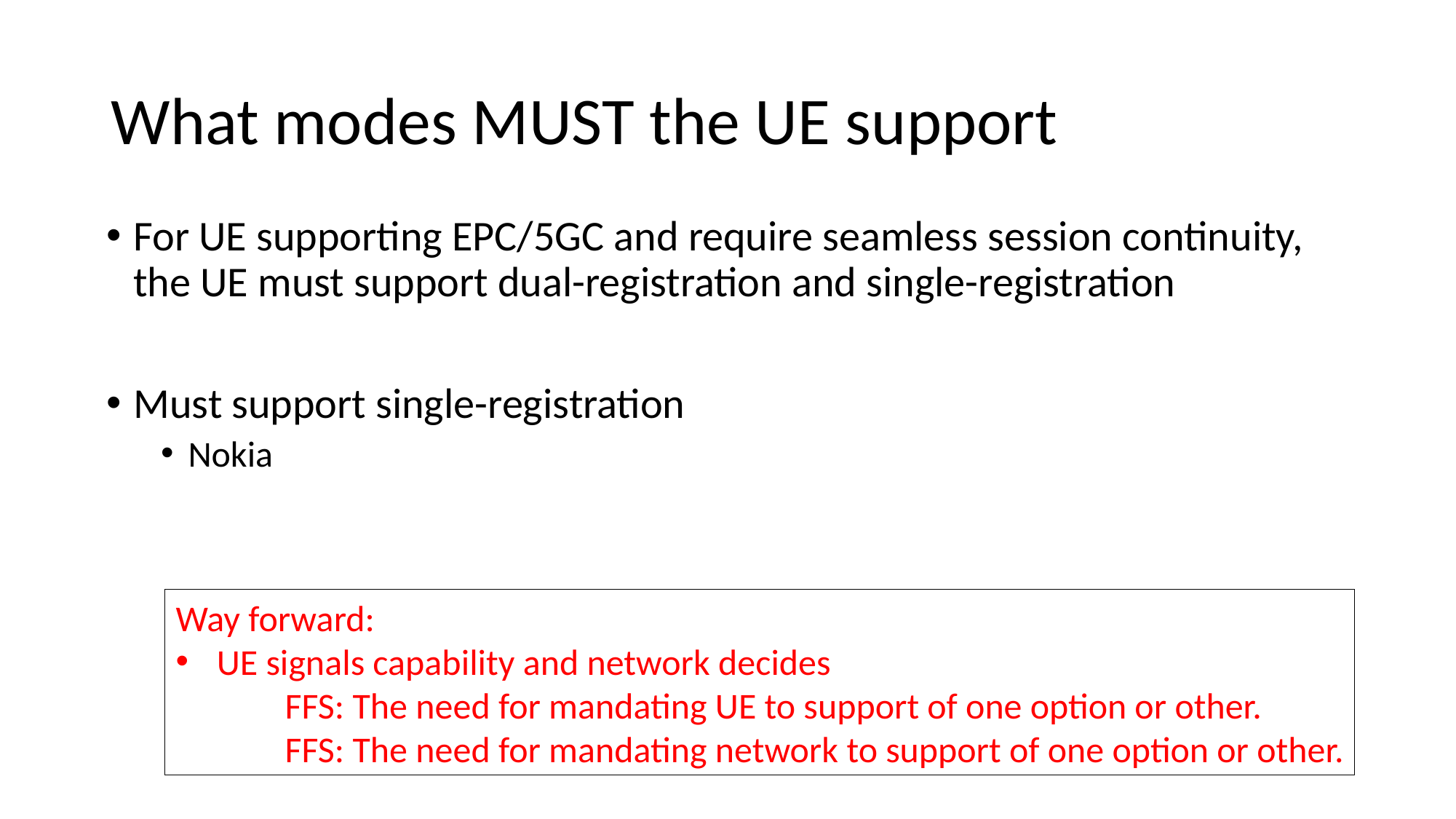

# What modes MUST the UE support
For UE supporting EPC/5GC and require seamless session continuity, the UE must support dual-registration and single-registration

Must support single-registration
Nokia
Way forward:
UE signals capability and network decides
FFS: The need for mandating UE to support of one option or other.
FFS: The need for mandating network to support of one option or other.